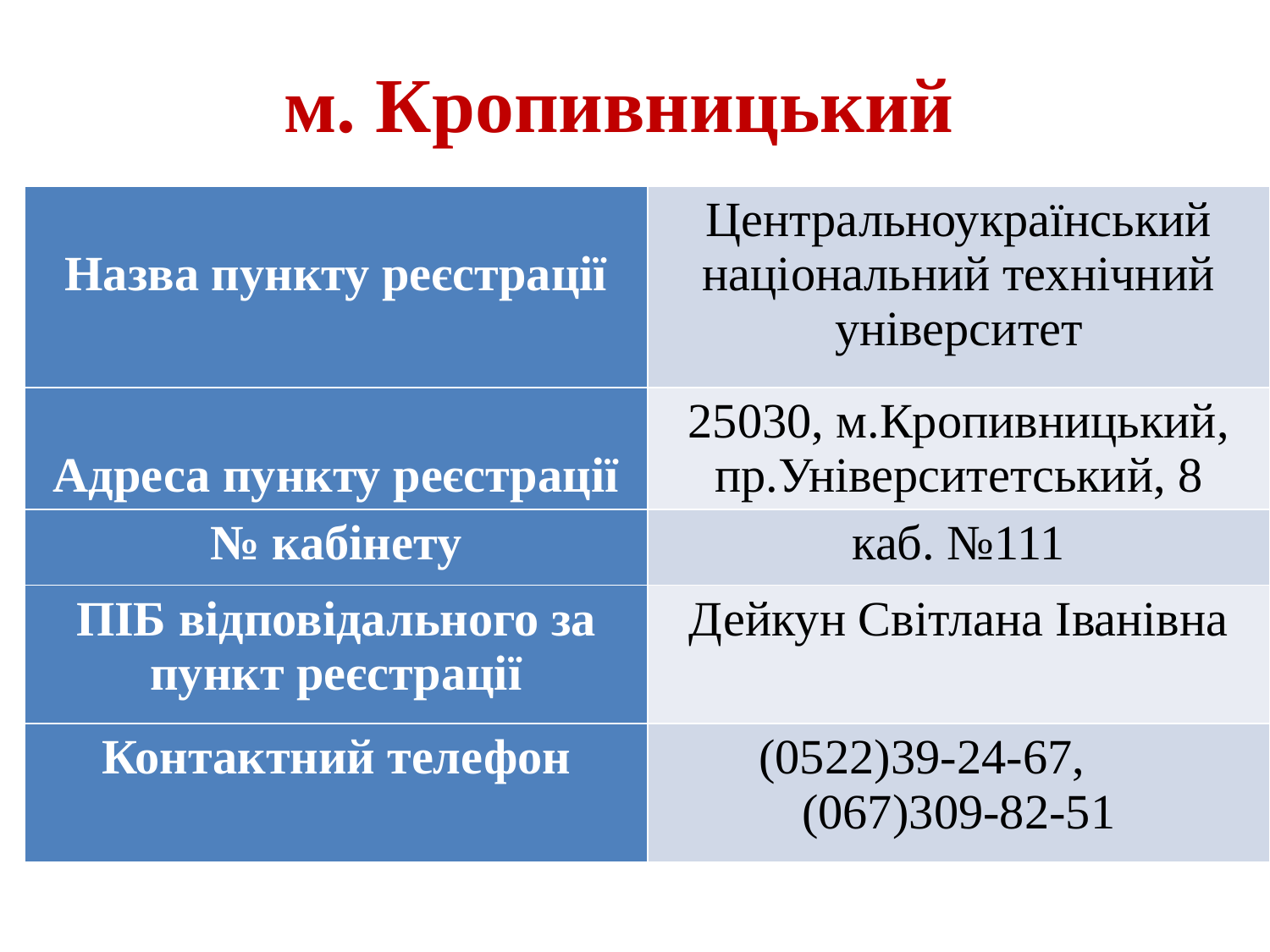

# м. Кропивницький
| Назва пункту реєстрації | Центральноукраїнський національний технічний університет |
| --- | --- |
| Адреса пункту реєстрації | 25030, м.Кропивницький, пр.Університетський, 8 |
| № кабінету | каб. №111 |
| ПІБ відповідального за пункт реєстрації | Дейкун Світлана Іванівна |
| Контактний телефон | (0522)39-24-67, (067)309-82-51 |